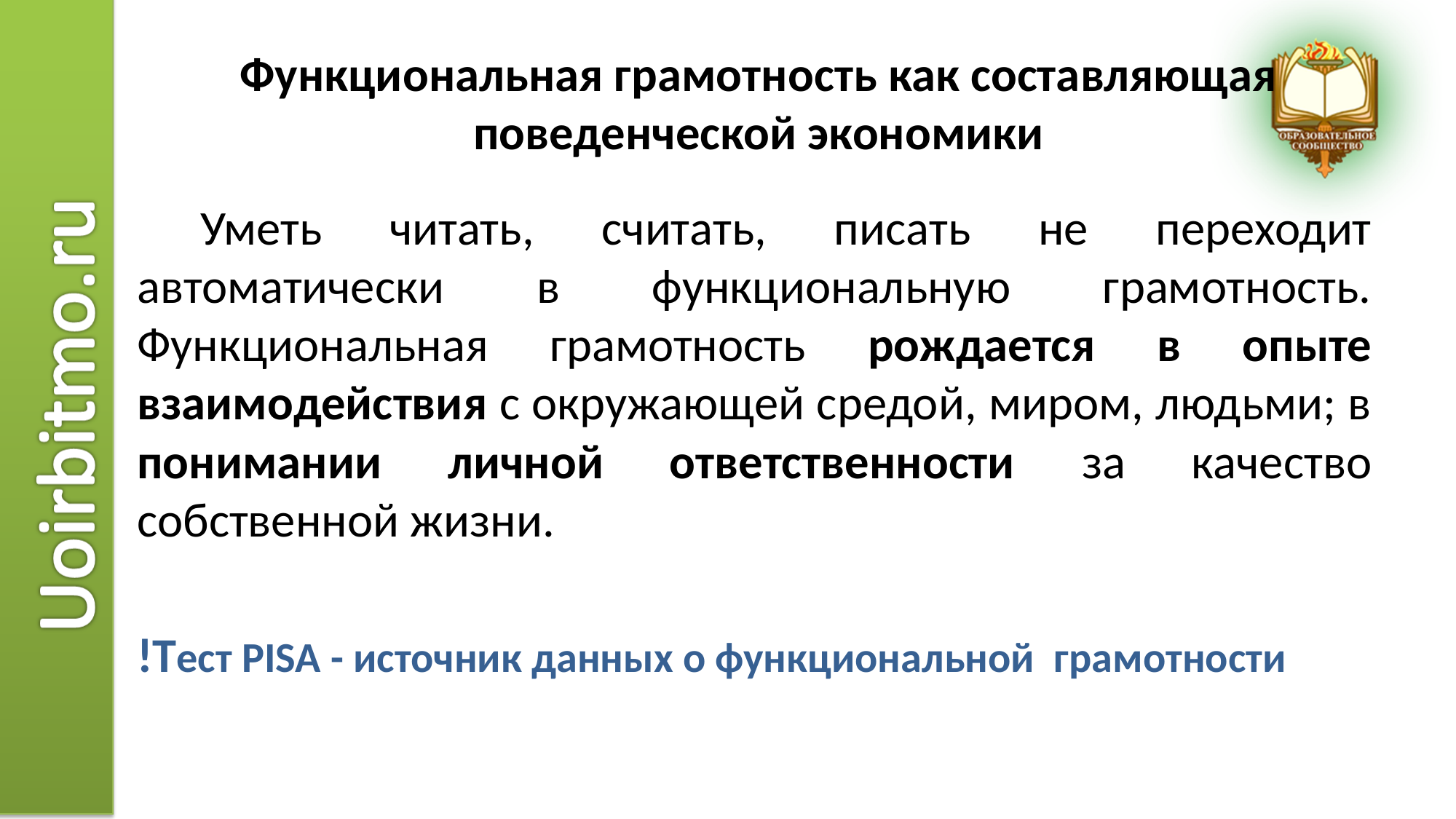

# Функциональная грамотность как составляющая поведенческой экономики
Уметь читать, считать, писать не переходит автоматически в функциональную грамотность. Функциональная грамотность рождается в опыте взаимодействия с окружающей средой, миром, людьми; в понимании личной ответственности за качество собственной жизни.

!Тест PISA - источник данных о функциональной  грамотности